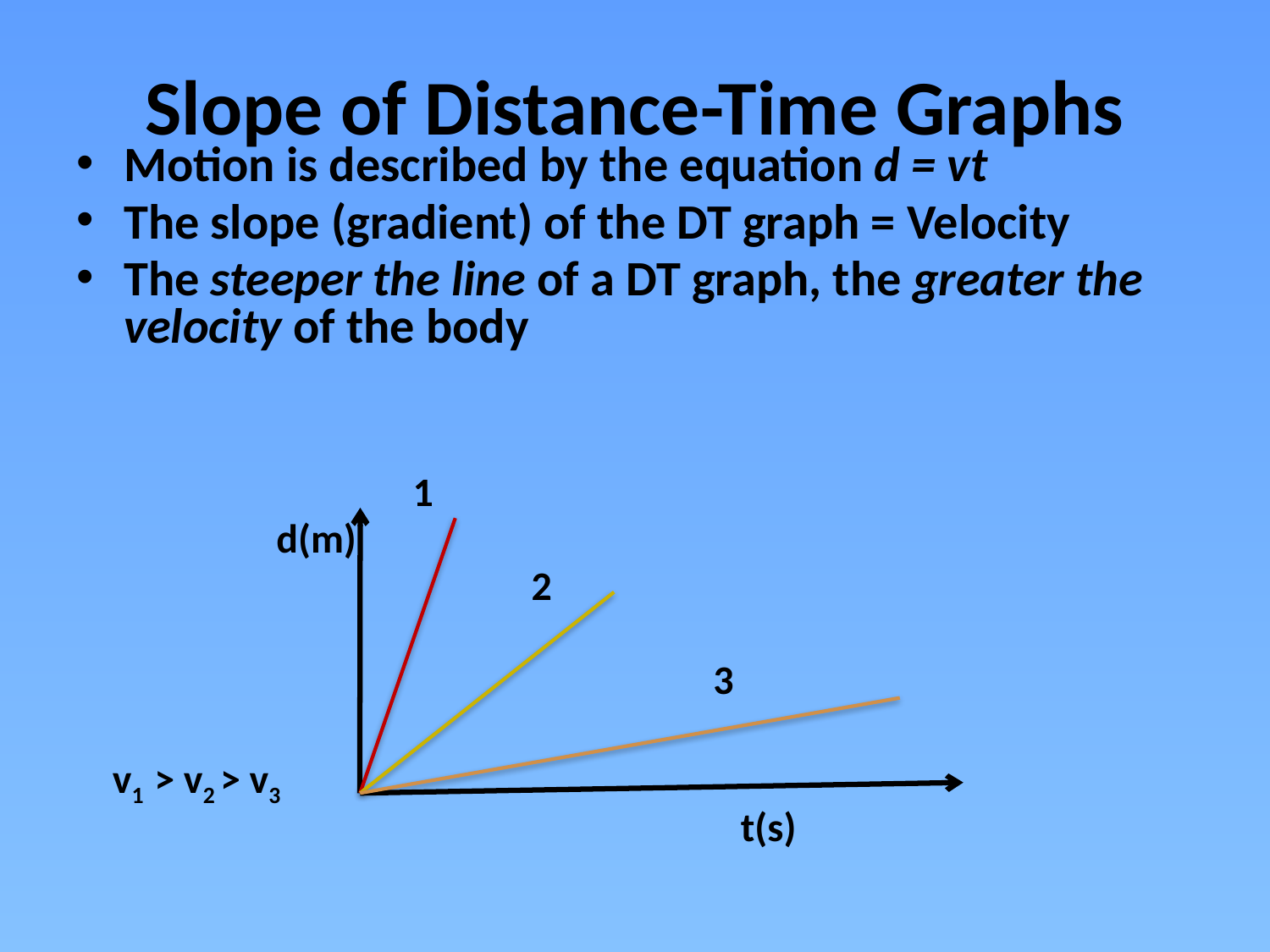

# Slope of Distance-Time Graphs
Motion is described by the equation d = vt
The slope (gradient) of the DT graph = Velocity
The steeper the line of a DT graph, the greater the velocity of the body

                                     1
                      d(m)
                                                  2

                                                                      3

    v1  > v2 > v3
                                                                         t(s)